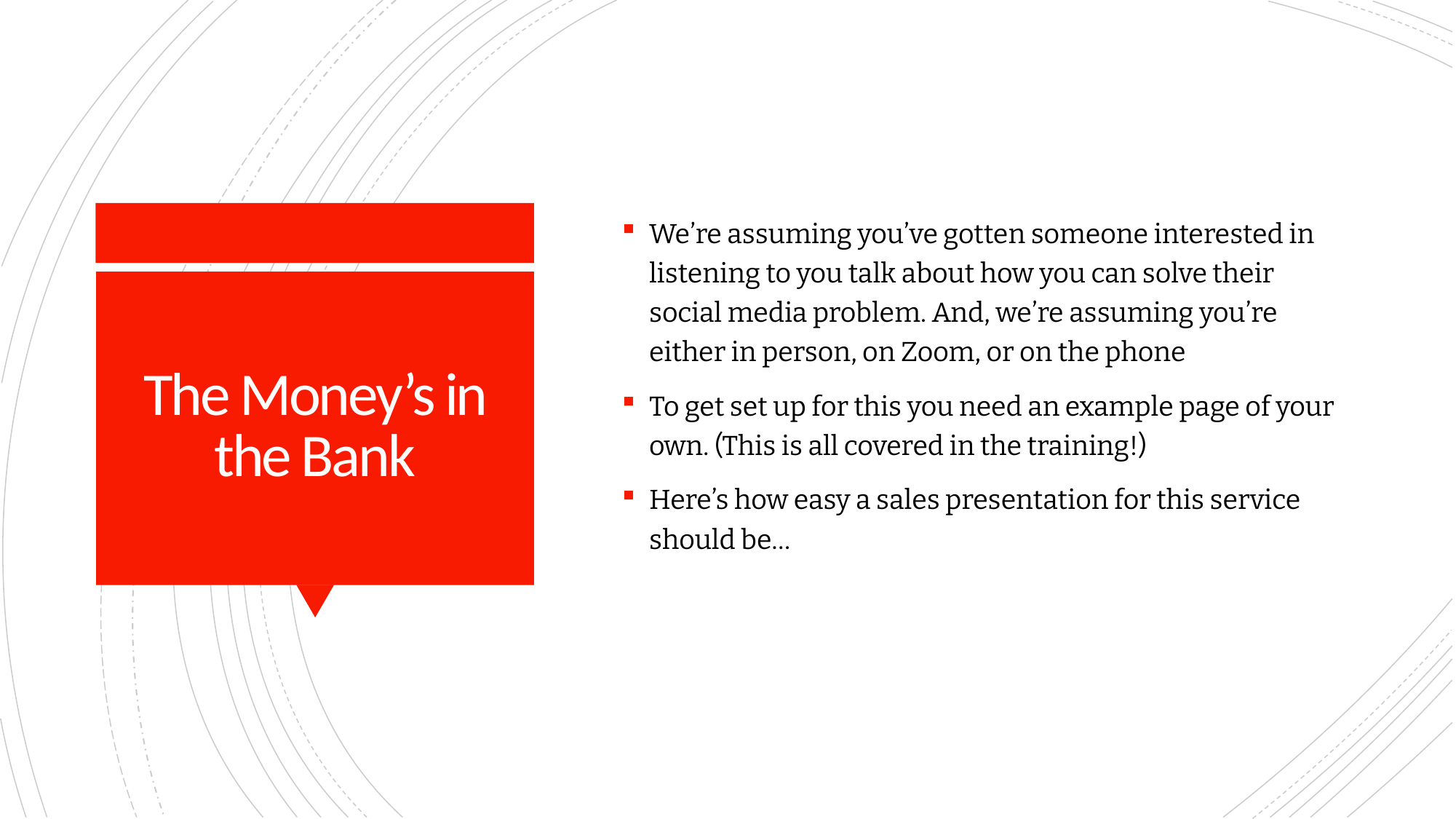

We’re assuming you’ve gotten someone interested in listening to you talk about how you can solve their social media problem. And, we’re assuming you’re either in person, on Zoom, or on the phone
To get set up for this you need an example page of your own. (This is all covered in the training!)
Here’s how easy a sales presentation for this service should be…

# The Money’s in the Bank